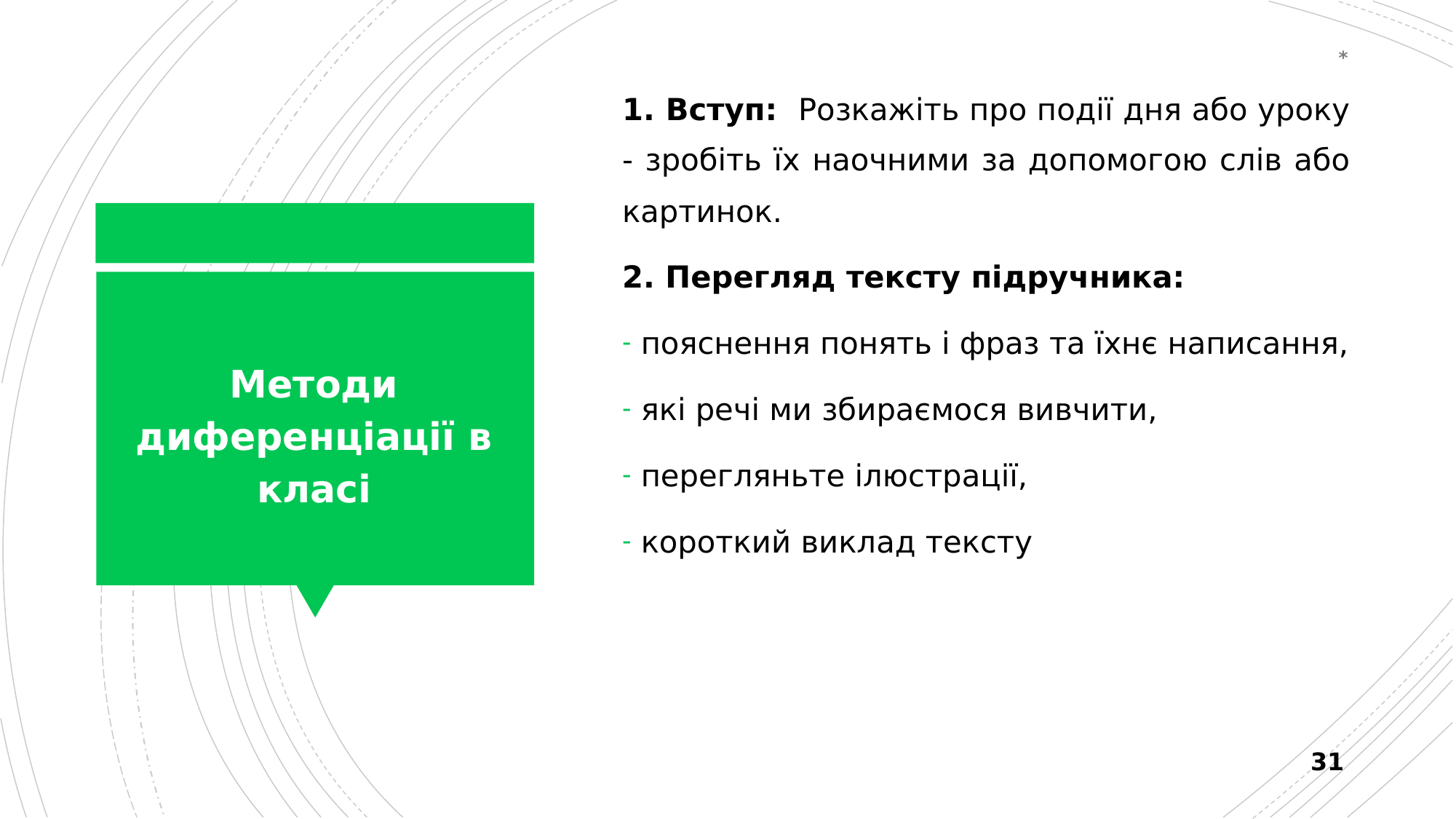

*

1. Вступ:  Розкажіть про події дня або уроку - зробіть їх наочними за допомогою слів або картинок.
2. Перегляд тексту підручника:
 пояснення понять і фраз та їхнє написання,
 які речі ми збираємося вивчити,
 перегляньте ілюстрації,
 короткий виклад тексту

Методи диференціації в класі
31